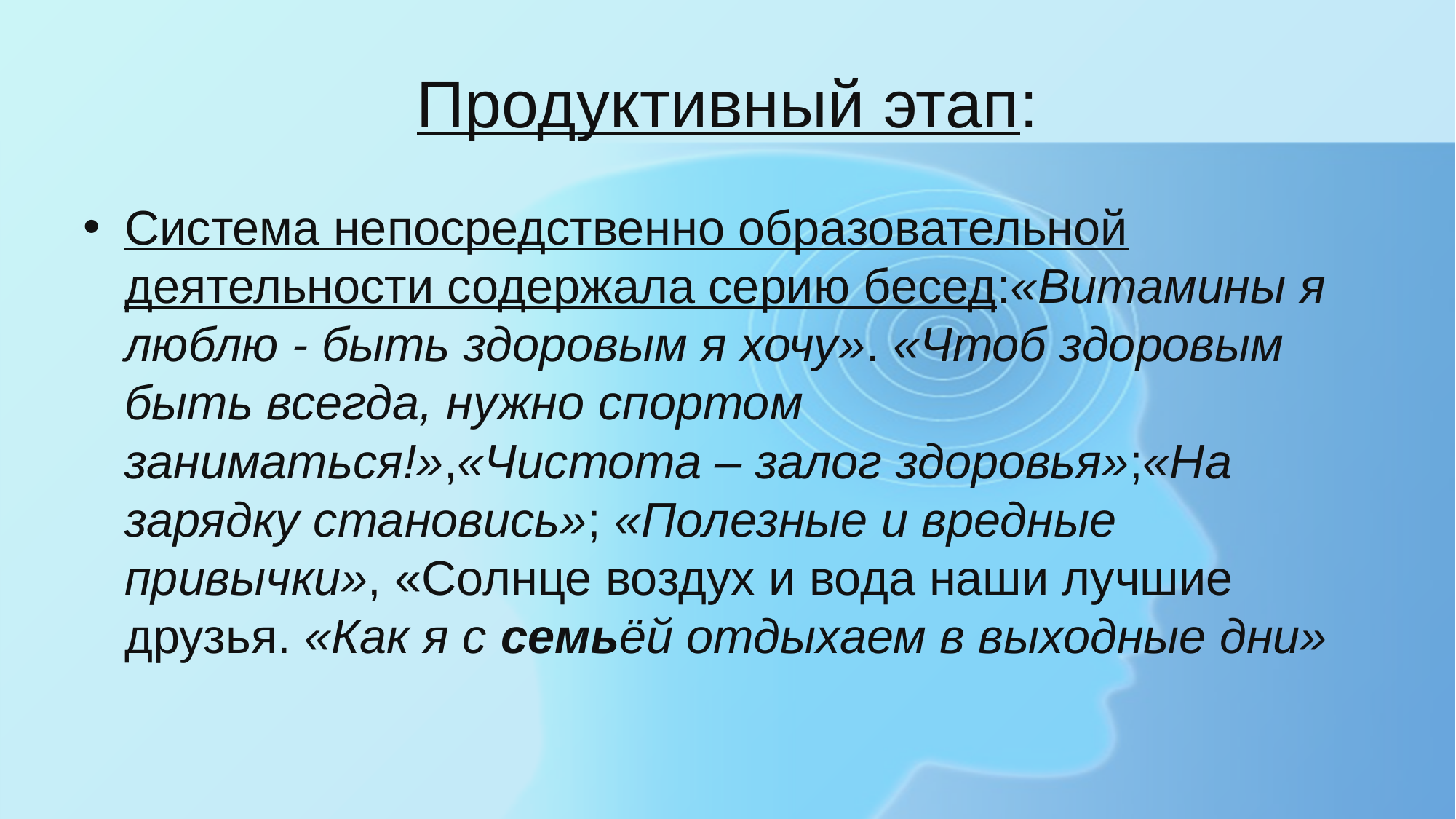

# Продуктивный этап:
Система непосредственно образовательной деятельности содержала серию бесед:«Витамины я люблю - быть здоровым я хочу». «Чтоб здоровым быть всегда, нужно спортом заниматься!»,«Чистота – залог здоровья»;«На зарядку становись»; «Полезные и вредные привычки», «Солнце воздух и вода наши лучшие друзья. «Как я с семьёй отдыхаем в выходные дни»